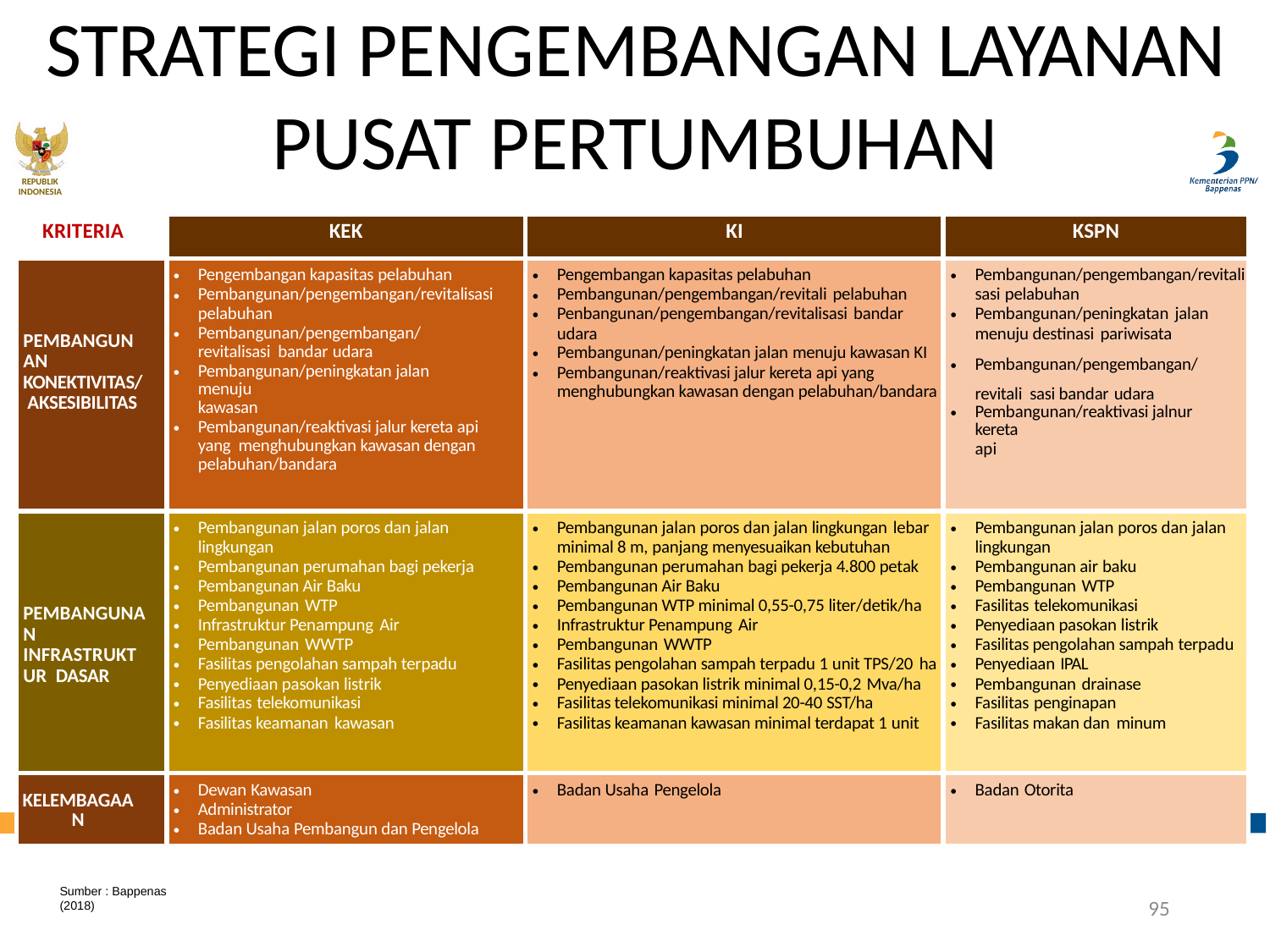

# STRATEGI PENGEMBANGAN LAYANAN PUSAT PERTUMBUHAN

REPUBLIK
INDONESIA

| KRITERIA | KEK | KI | KSPN |
| --- | --- | --- | --- |
| PEMBANGUNAN KONEKTIVITAS/ AKSESIBILITAS | Pengembangan kapasitas pelabuhan Pembangunan/pengembangan/revitalisasi pelabuhan Pembangunan/pengembangan/revitalisasi bandar udara Pembangunan/peningkatan jalan menuju kawasan Pembangunan/reaktivasi jalur kereta api yang menghubungkan kawasan dengan pelabuhan/bandara | Pengembangan kapasitas pelabuhan Pembangunan/pengembangan/revitali pelabuhan Penbangunan/pengembangan/revitalisasi bandar udara Pembangunan/peningkatan jalan menuju kawasan KI Pembangunan/reaktivasi jalur kereta api yang menghubungkan kawasan dengan pelabuhan/bandara | Pembangunan/pengembangan/revitali sasi pelabuhan Pembangunan/peningkatan jalan menuju destinasi pariwisata Pembangunan/pengembangan/revitali sasi bandar udara Pembangunan/reaktivasi jalnur kereta api |
| PEMBANGUNAN INFRASTRUKTUR DASAR | Pembangunan jalan poros dan jalan lingkungan Pembangunan perumahan bagi pekerja Pembangunan Air Baku Pembangunan WTP Infrastruktur Penampung Air Pembangunan WWTP Fasilitas pengolahan sampah terpadu Penyediaan pasokan listrik Fasilitas telekomunikasi Fasilitas keamanan kawasan | Pembangunan jalan poros dan jalan lingkungan lebar minimal 8 m, panjang menyesuaikan kebutuhan Pembangunan perumahan bagi pekerja 4.800 petak Pembangunan Air Baku Pembangunan WTP minimal 0,55-0,75 liter/detik/ha Infrastruktur Penampung Air Pembangunan WWTP Fasilitas pengolahan sampah terpadu 1 unit TPS/20 ha Penyediaan pasokan listrik minimal 0,15-0,2 Mva/ha Fasilitas telekomunikasi minimal 20-40 SST/ha Fasilitas keamanan kawasan minimal terdapat 1 unit | Pembangunan jalan poros dan jalan lingkungan Pembangunan air baku Pembangunan WTP Fasilitas telekomunikasi Penyediaan pasokan listrik Fasilitas pengolahan sampah terpadu Penyediaan IPAL Pembangunan drainase Fasilitas penginapan Fasilitas makan dan minum |
| KELEMBAGAAN | Dewan Kawasan Administrator Badan Usaha Pembangun dan Pengelola | Badan Usaha Pengelola | Badan Otorita |

Sumber : Bappenas (2018)
95